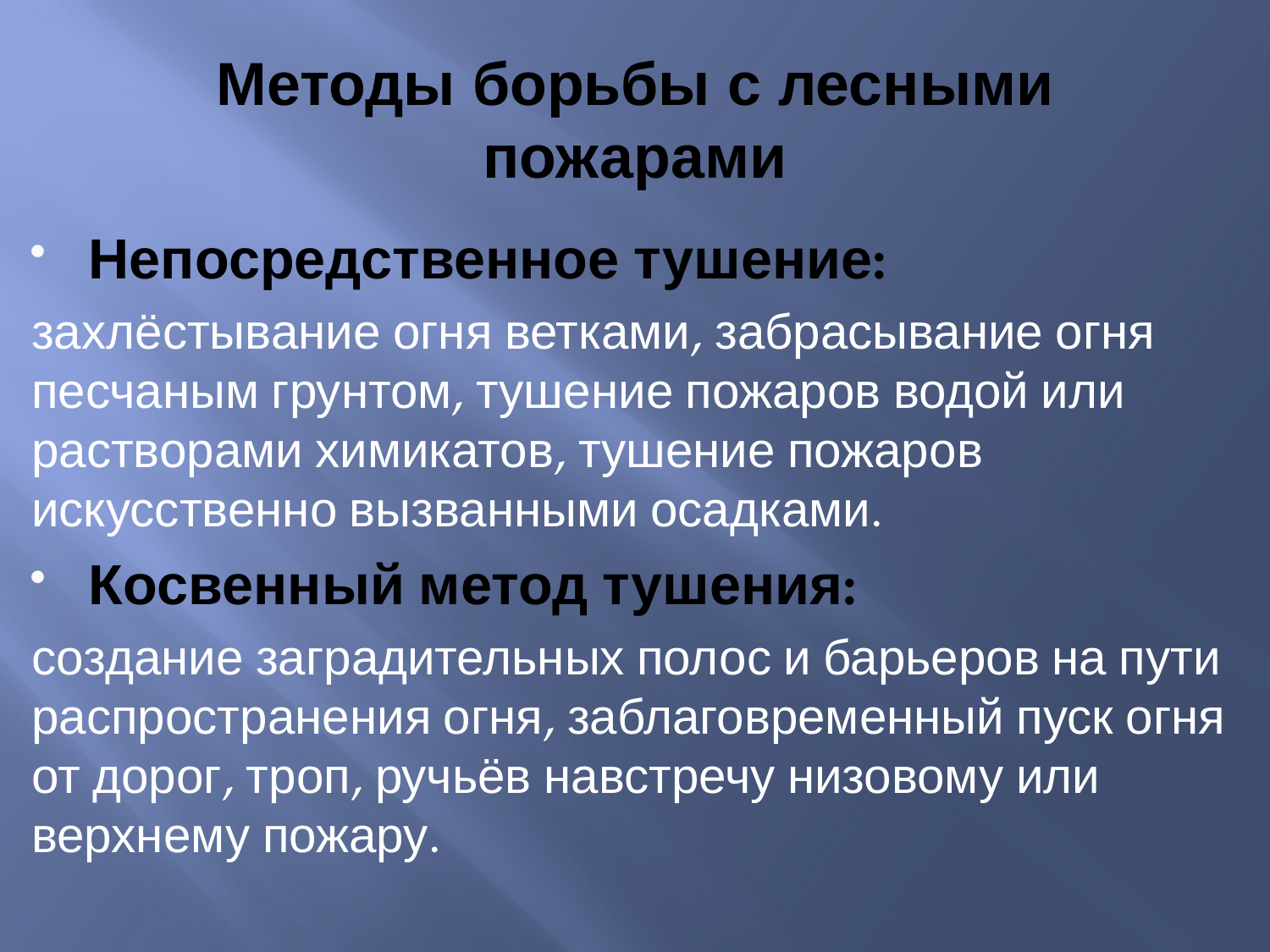

# Методы борьбы с лесными пожарами
Непосредственное тушение:
захлёстывание огня ветками, забрасывание огня песчаным грунтом, тушение пожаров водой или растворами химикатов, тушение пожаров искусственно вызванными осадками.
Косвенный метод тушения:
создание заградительных полос и барьеров на пути распространения огня, заблаговременный пуск огня от дорог, троп, ручьёв навстречу низовому или верхнему пожару.